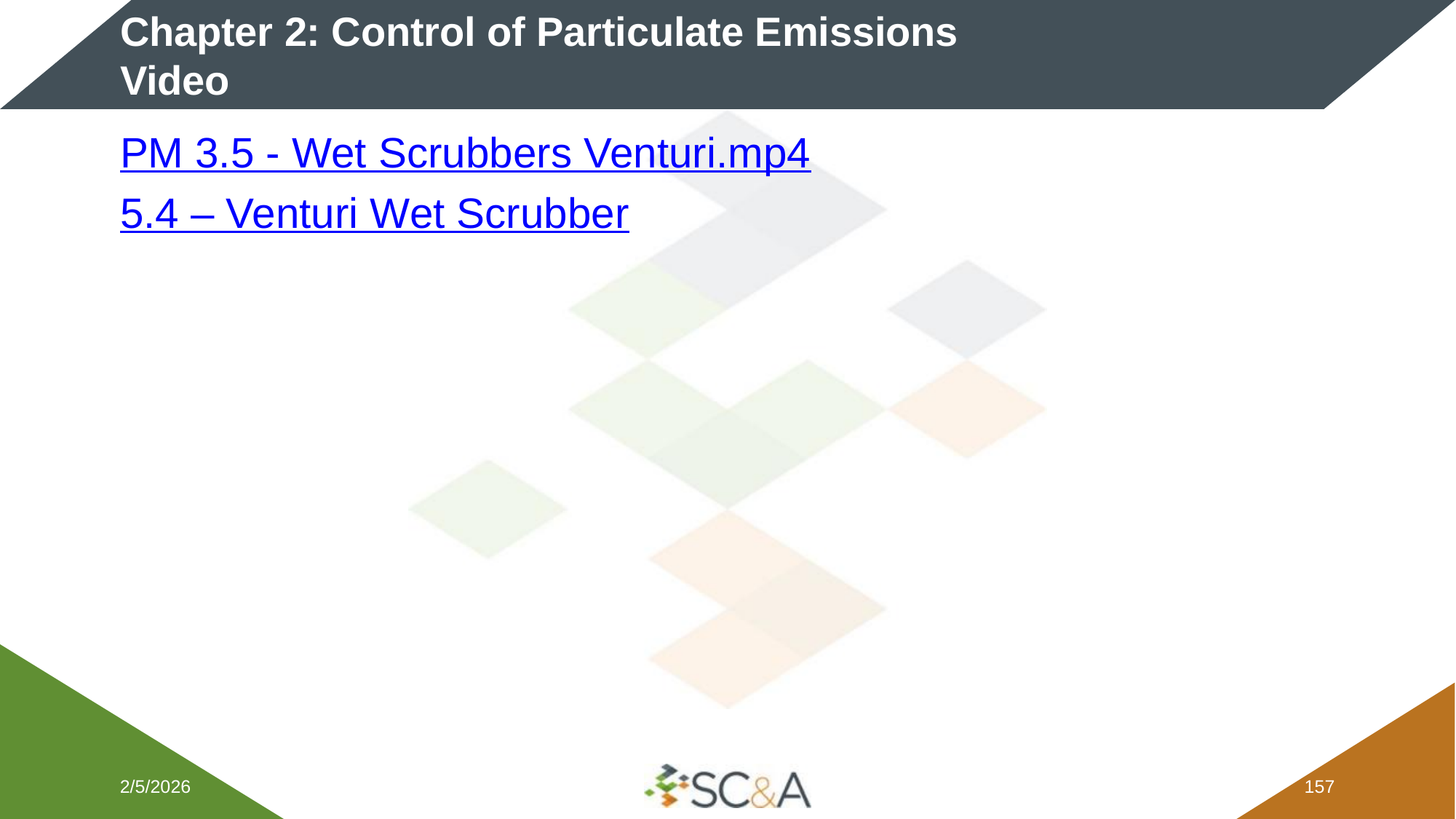

# Chapter 2: Control of Particulate Emissions Video
PM 3.5 - Wet Scrubbers Venturi.mp4
5.4 – Venturi Wet Scrubber

2/5/2026
157